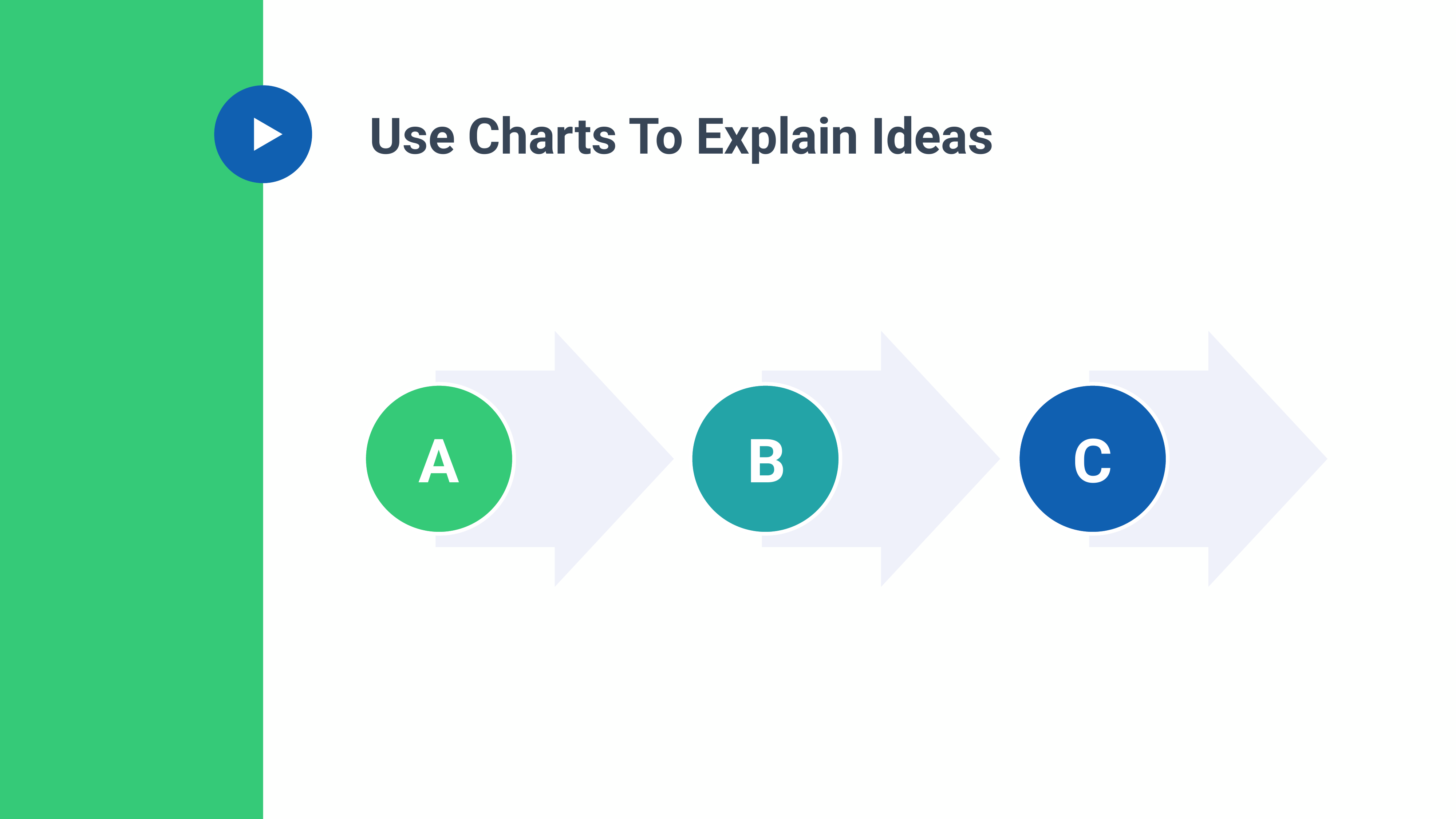

Use Charts To Explain Ideas

A
B
C